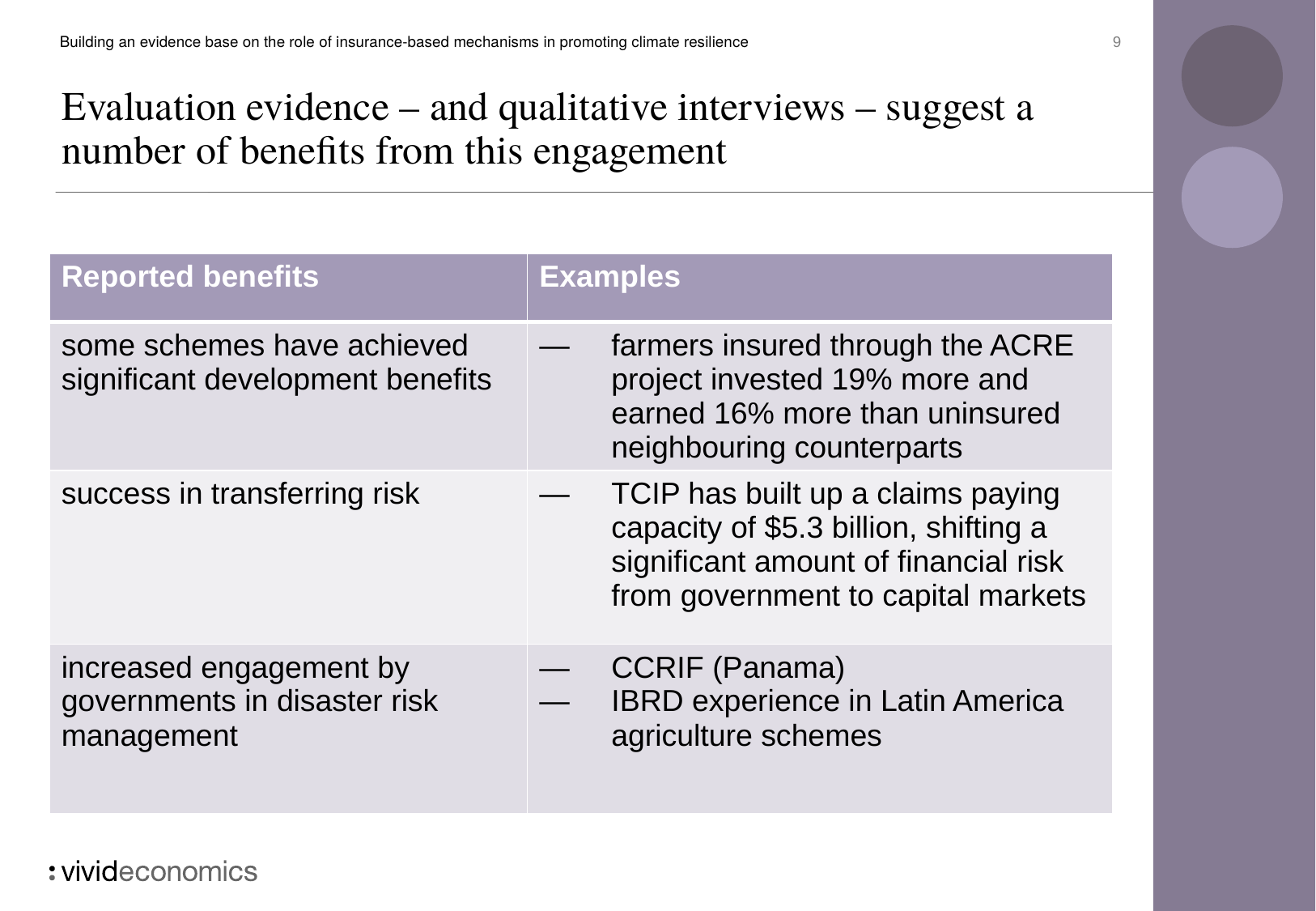

9
Building an evidence base on the role of insurance-based mechanisms in promoting climate resilience
# Evaluation evidence – and qualitative interviews – suggest a number of benefits from this engagement
| Reported benefits | Examples |
| --- | --- |
| some schemes have achieved significant development benefits | farmers insured through the ACRE project invested 19% more and earned 16% more than uninsured neighbouring counterparts |
| success in transferring risk | TCIP has built up a claims paying capacity of $5.3 billion, shifting a significant amount of financial risk from government to capital markets |
| increased engagement by governments in disaster risk management | CCRIF (Panama) IBRD experience in Latin America agriculture schemes |